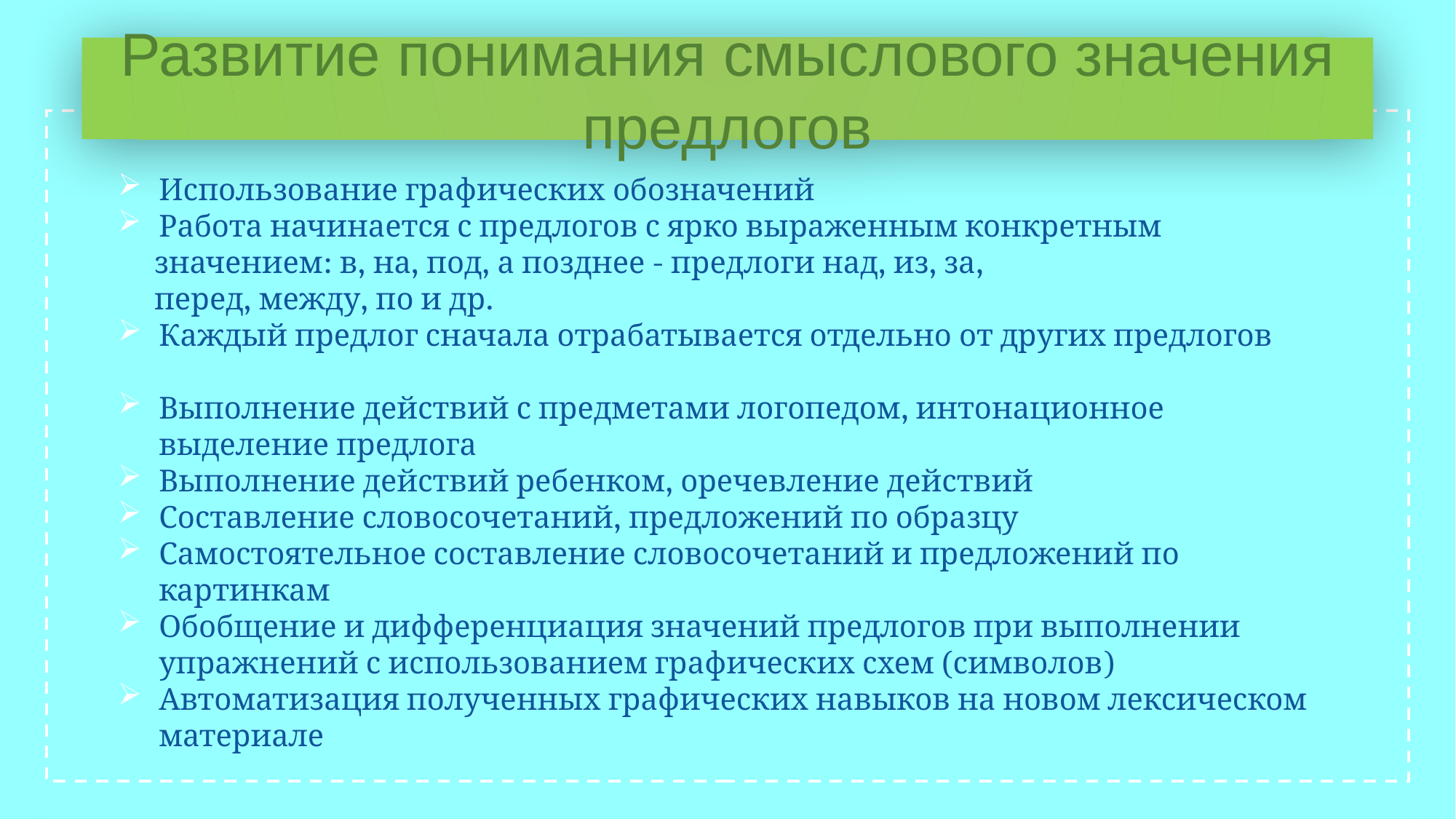

# Развитие понимания смыслового значения предлогов

Использование графических обозначений
Работа начинается с предлогов с ярко выраженным конкретным
     значением: в, на, под, а позднее - предлоги над, из, за,
     перед, между, по и др.
Каждый предлог сначала отрабатывается отдельно от других предлогов

Выполнение действий с предметами логопедом, интонационное выделение предлога
Выполнение действий ребенком, оречевление действий
Составление словосочетаний, предложений по образцу
Самостоятельное составление словосочетаний и предложений по картинкам
Обобщение и дифференциация значений предлогов при выполнении упражнений с использованием графических схем (символов)
Автоматизация полученных графических навыков на новом лексическом материале